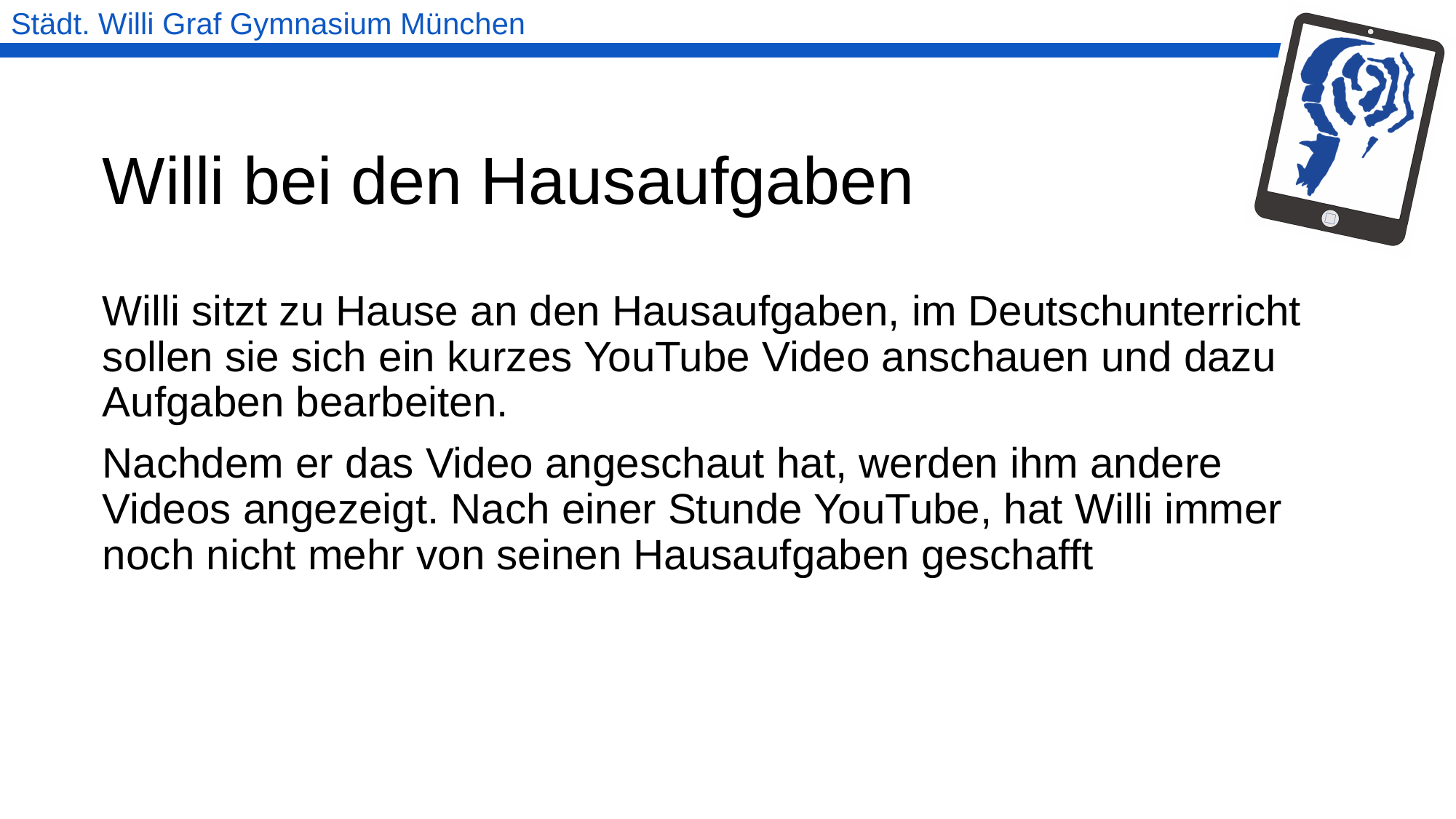

Städt. Willi Graf Gymnasium München
# Willi bei den Hausaufgaben
Willi sitzt zu Hause an den Hausaufgaben, im Deutschunterricht sollen sie sich ein kurzes YouTube Video anschauen und dazu Aufgaben bearbeiten.
Nachdem er das Video angeschaut hat, werden ihm andere Videos angezeigt. Nach einer Stunde YouTube, hat Willi immer noch nicht mehr von seinen Hausaufgaben geschafft